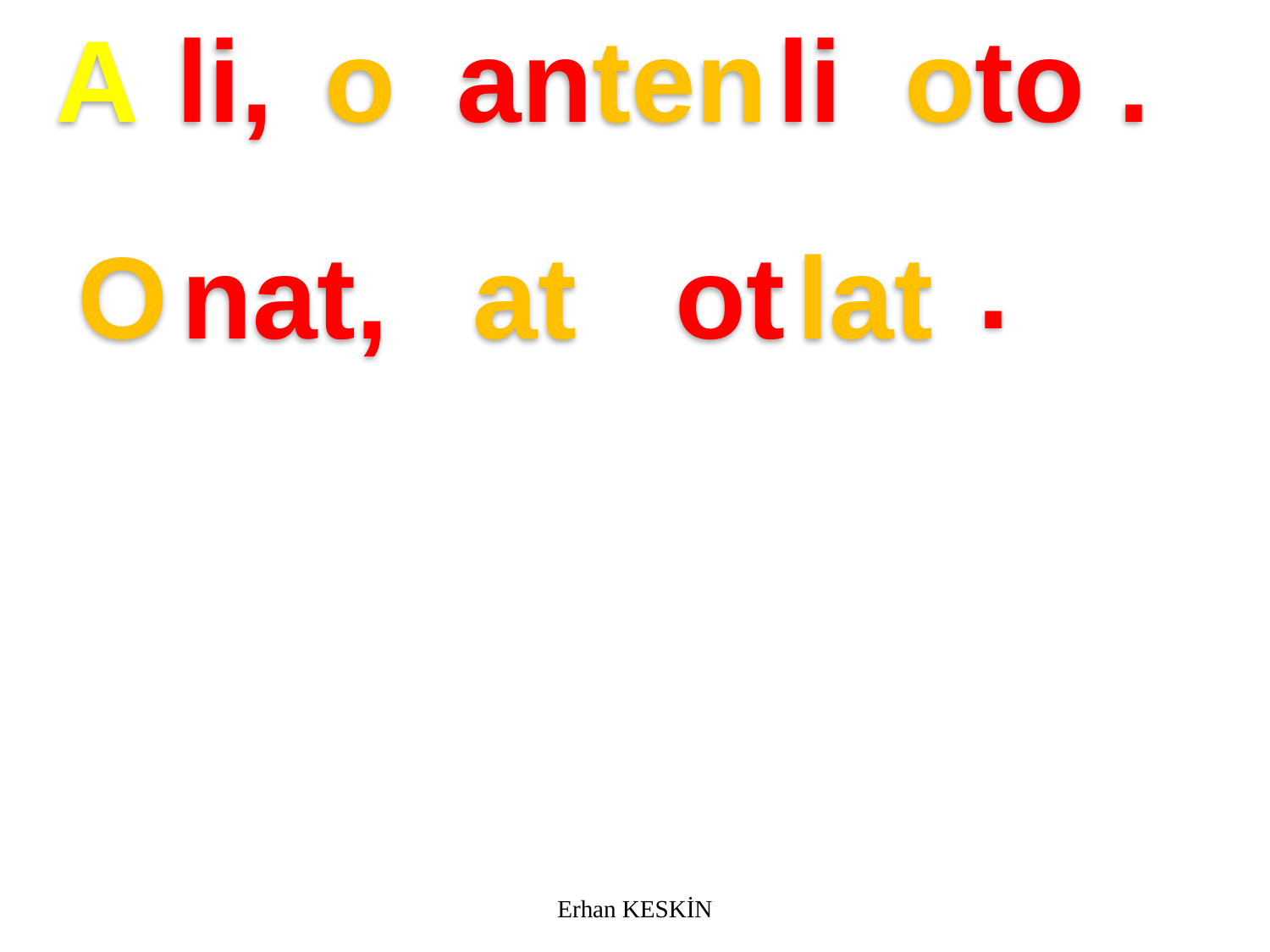

A
li,
o
an
ten
li
o
to
.
.
O
nat,
at
ot
lat
Erhan KESKİN